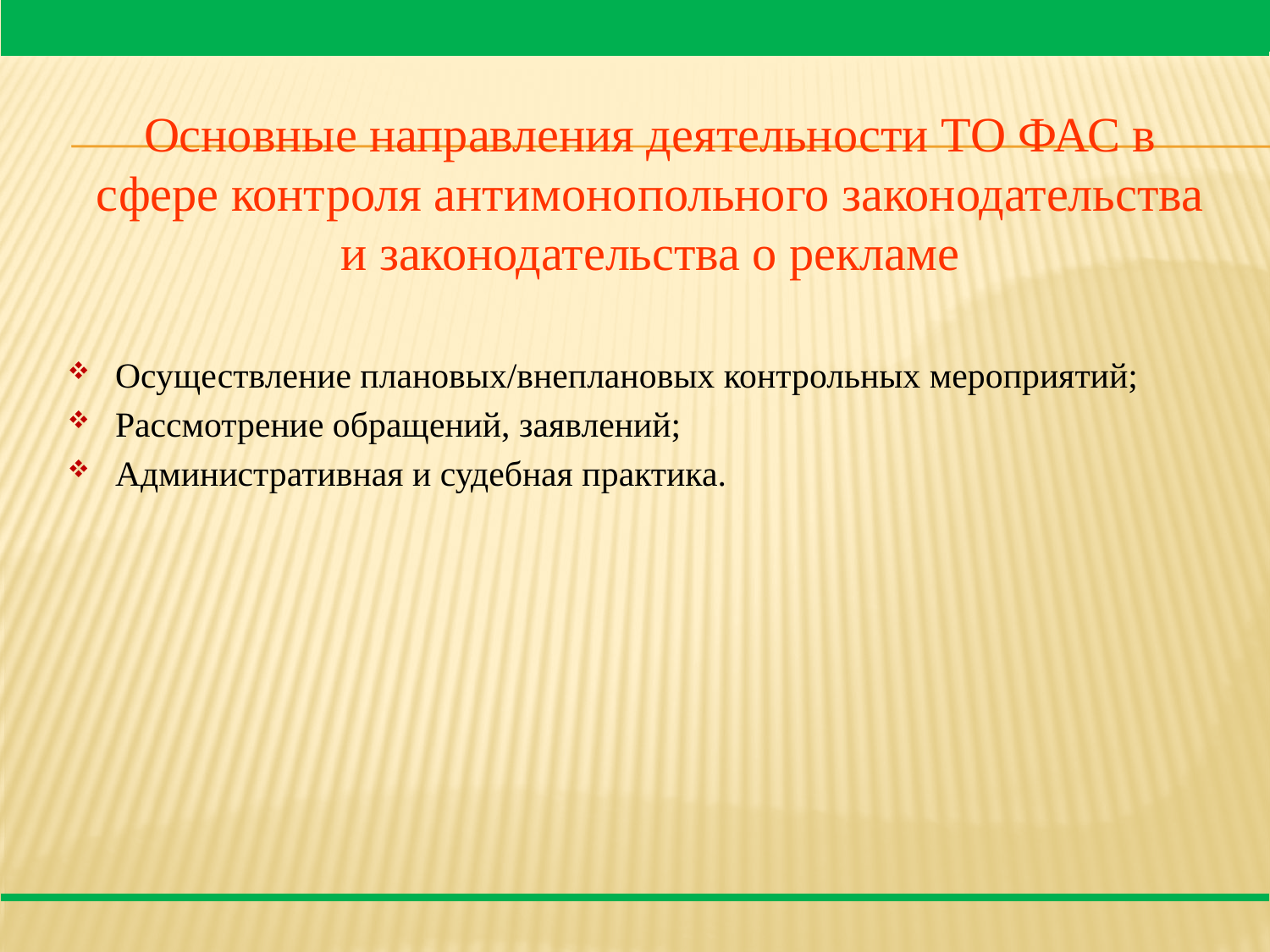

Основные направления деятельности ТО ФАС в сфере контроля антимонопольного законодательства и законодательства о рекламе
Осуществление плановых/внеплановых контрольных мероприятий;
Рассмотрение обращений, заявлений;
Административная и судебная практика.